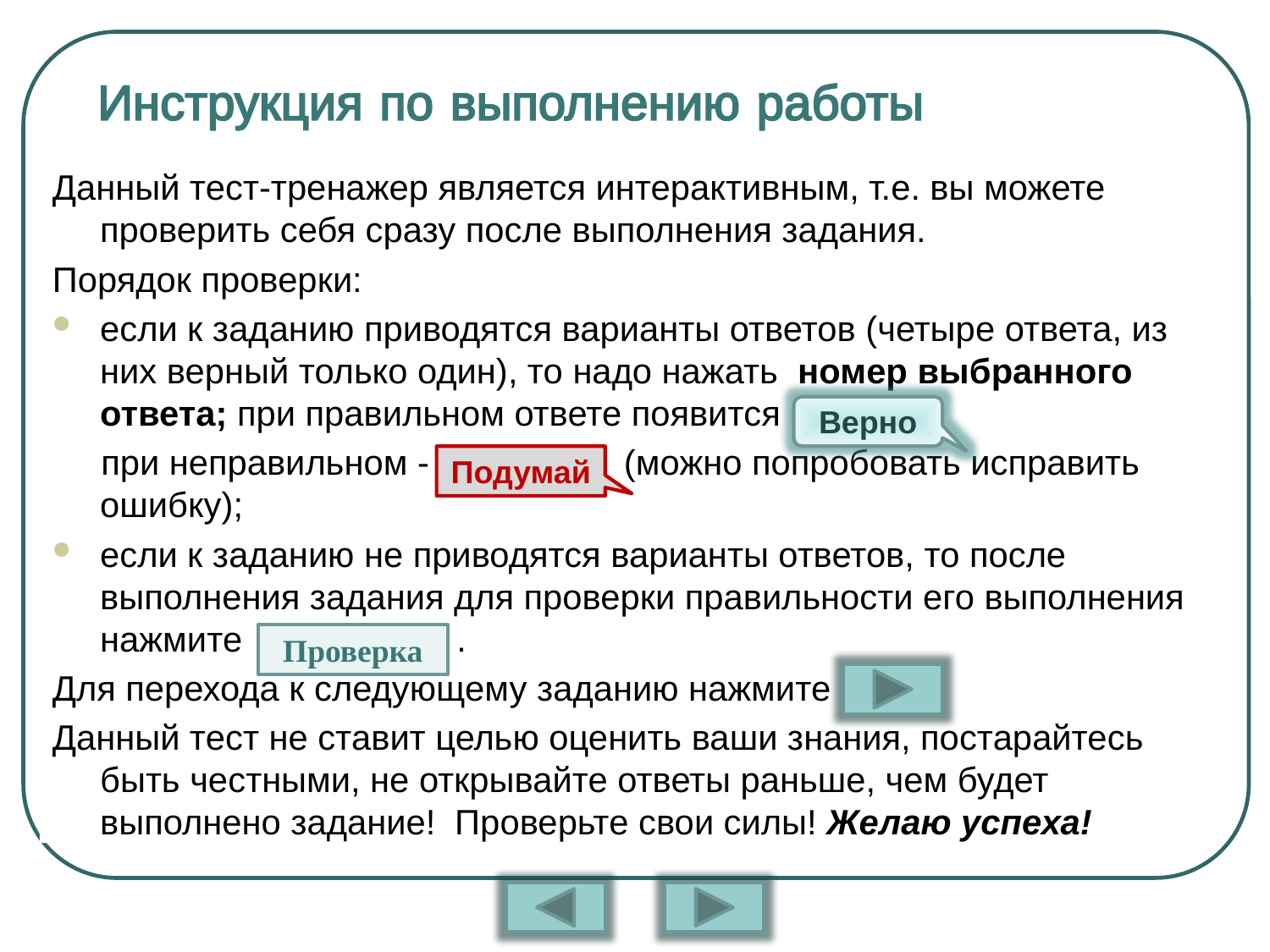

# Инструкция по выполнению работы
Данный тест-тренажер является интерактивным, т.е. вы можете проверить себя сразу после выполнения задания.
Порядок проверки:
если к заданию приводятся варианты ответов (четыре ответа, из них верный только один), то надо нажать  номер выбранного ответа; при правильном ответе появится               ,
     при неправильном -                    (можно попробовать исправить ошибку);
если к заданию не приводятся варианты ответов, то после выполнения задания для проверки правильности его выполнения нажмите                      .
Для перехода к следующему заданию нажмите       .
Данный тест не ставит целью оценить ваши знания, постарайтесь быть честными, не открывайте ответы раньше, чем будет выполнено задание!  Проверьте свои силы! Желаю успеха!
Верно
Подумай
Проверка